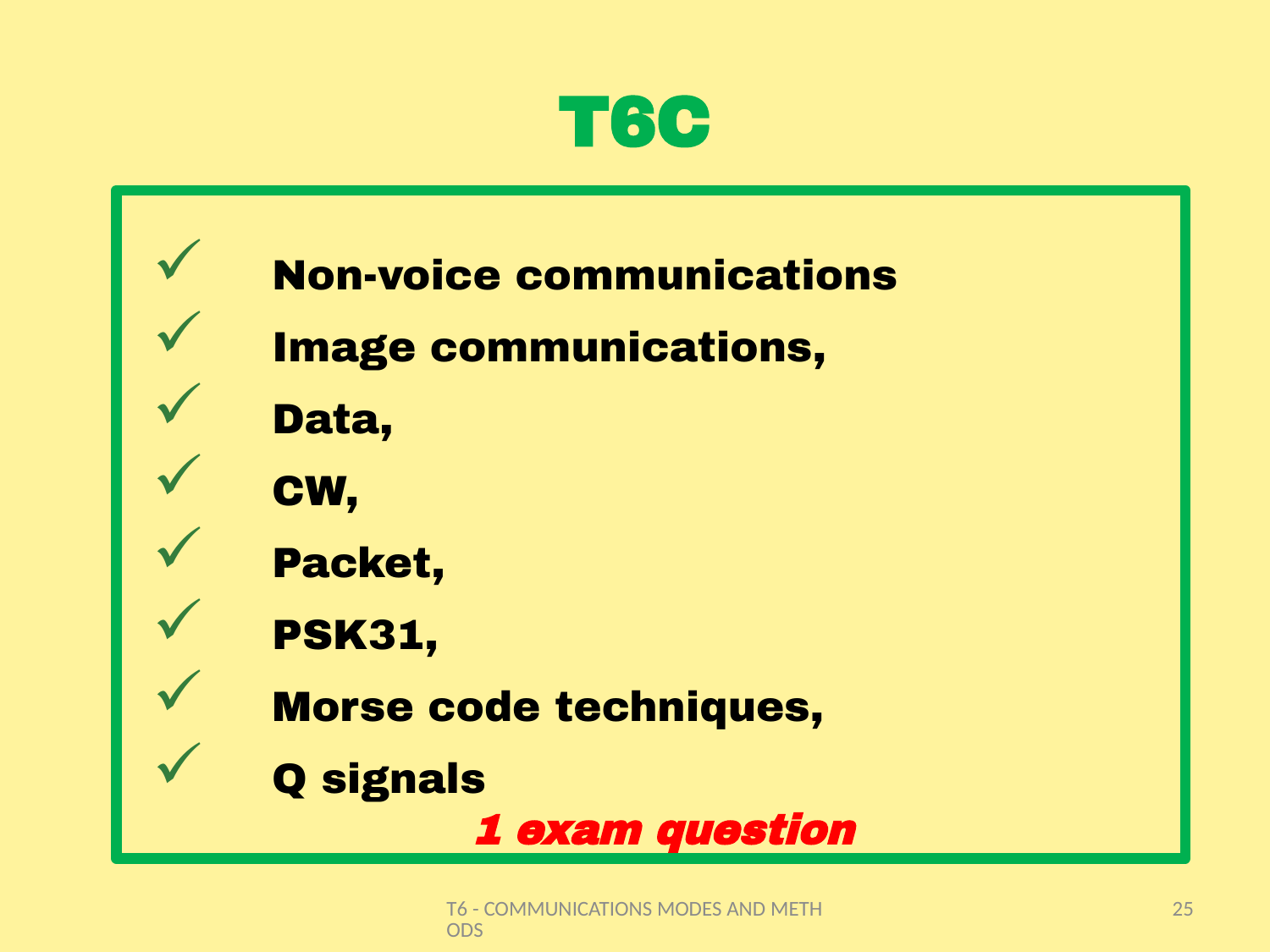

# T6C

Non-voice communications
Image communications,
Data,
CW,
Packet,
PSK31,
Morse code techniques,
Q signals
1 exam question
T6 - COMMUNICATIONS MODES AND METHODS
25